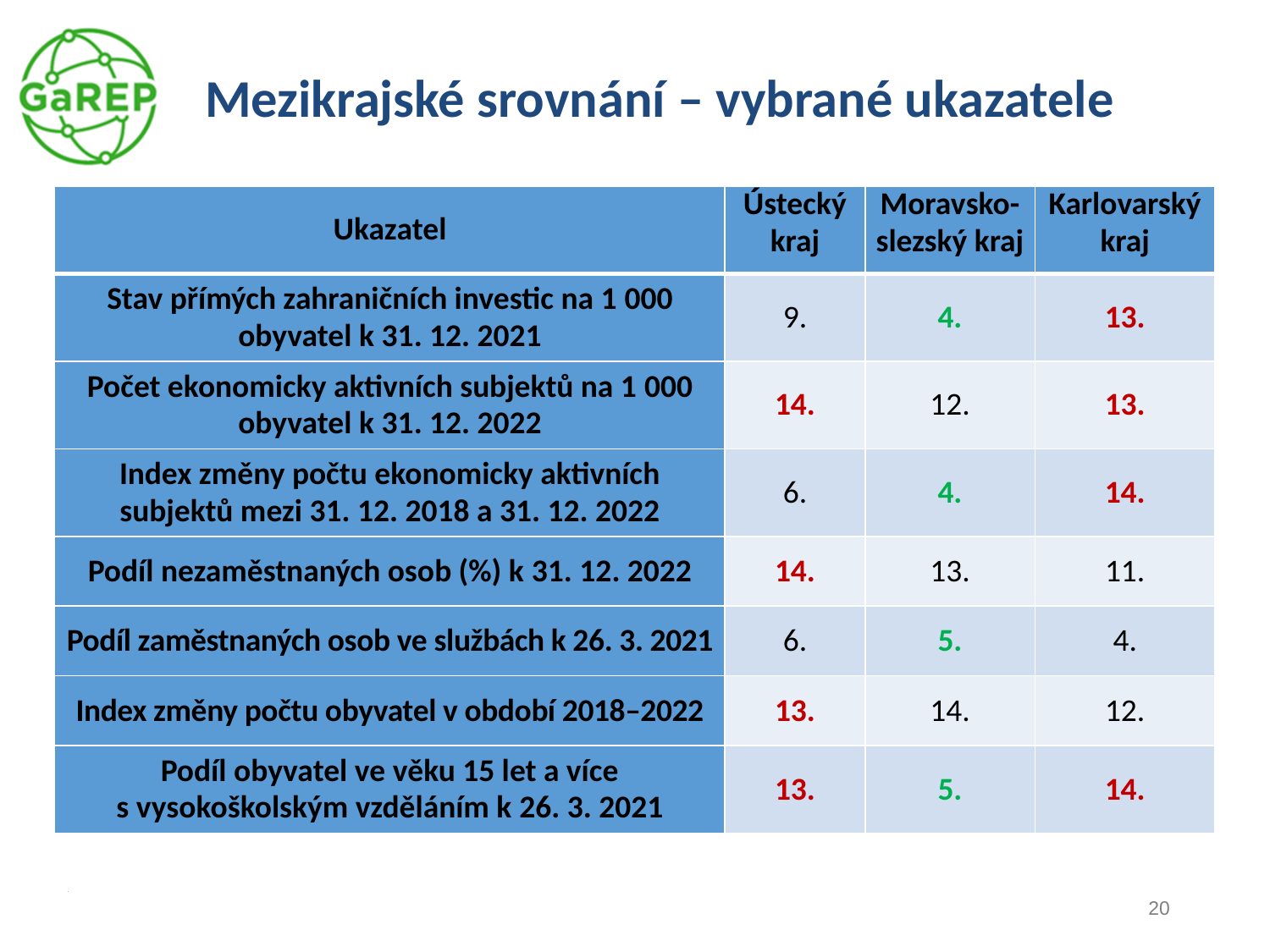

# Mezikrajské srovnání – vybrané ukazatele
| Ukazatel | Ústecký kraj | Moravsko-slezský kraj | Karlovarský kraj |
| --- | --- | --- | --- |
| Stav přímých zahraničních investic na 1 000 obyvatel k 31. 12. 2021 | 9. | 4. | 13. |
| Počet ekonomicky aktivních subjektů na 1 000 obyvatel k 31. 12. 2022 | 14. | 12. | 13. |
| Index změny počtu ekonomicky aktivních subjektů mezi 31. 12. 2018 a 31. 12. 2022 | 6. | 4. | 14. |
| Podíl nezaměstnaných osob (%) k 31. 12. 2022 | 14. | 13. | 11. |
| Podíl zaměstnaných osob ve službách k 26. 3. 2021 | 6. | 5. | 4. |
| Index změny počtu obyvatel v období 2018–2022 | 13. | 14. | 12. |
| Podíl obyvatel ve věku 15 let a více s vysokoškolským vzděláním k 26. 3. 2021 | 13. | 5. | 14. |
.

20